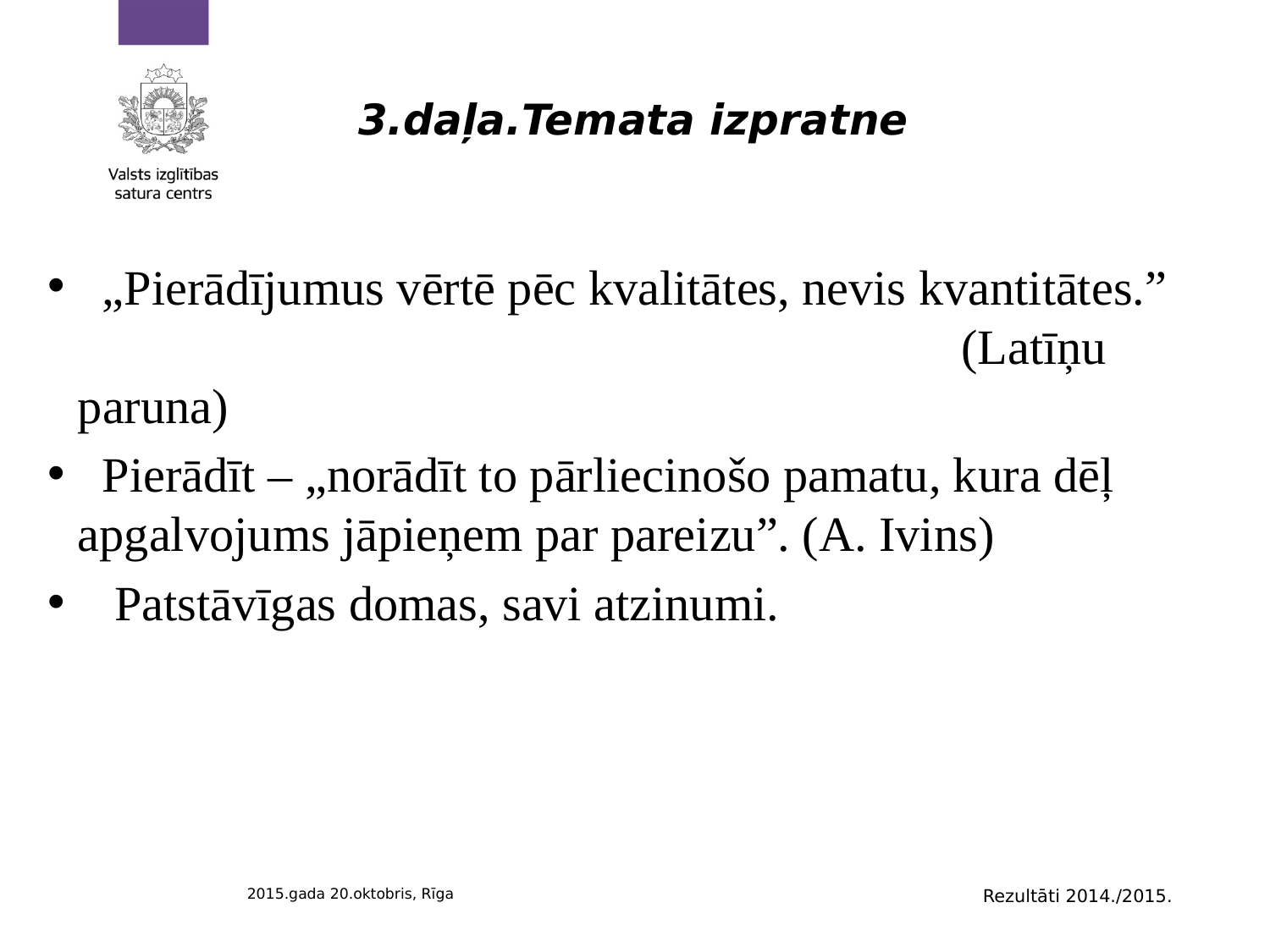

3.daļa.Temata izpratne
  „Pierādījumus vērtē pēc kvalitātes, nevis kvantitātes.”                                                                         (Latīņu paruna)
  Pierādīt – „norādīt to pārliecinošo pamatu, kura dēļ apgalvojums jāpieņem par pareizu”. (A. Ivins)
   Patstāvīgas domas, savi atzinumi.

2015.gada 20.oktobris, Rīga
Rezultāti 2014./2015.